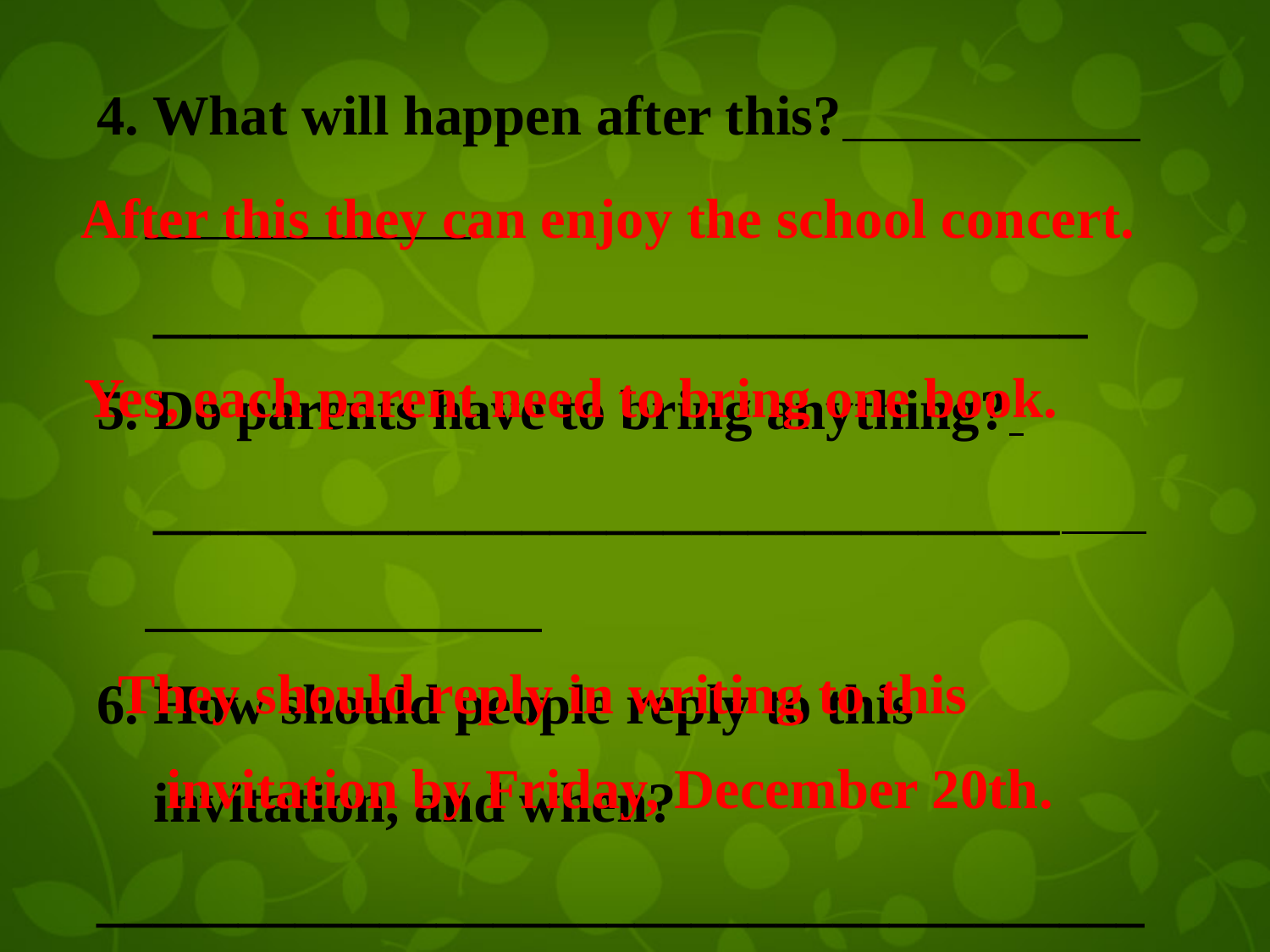

4. What will happen after this?
    _________________________________
5. Do parents have to bring anything?
    ________________________________
6. How should people reply to this
    invitation, and when?
_____________________________________
_____________________________________
After this they can enjoy the school concert.
Yes, each parent need to bring one book.
They should reply in writing to this invitation by Friday, December 20th.